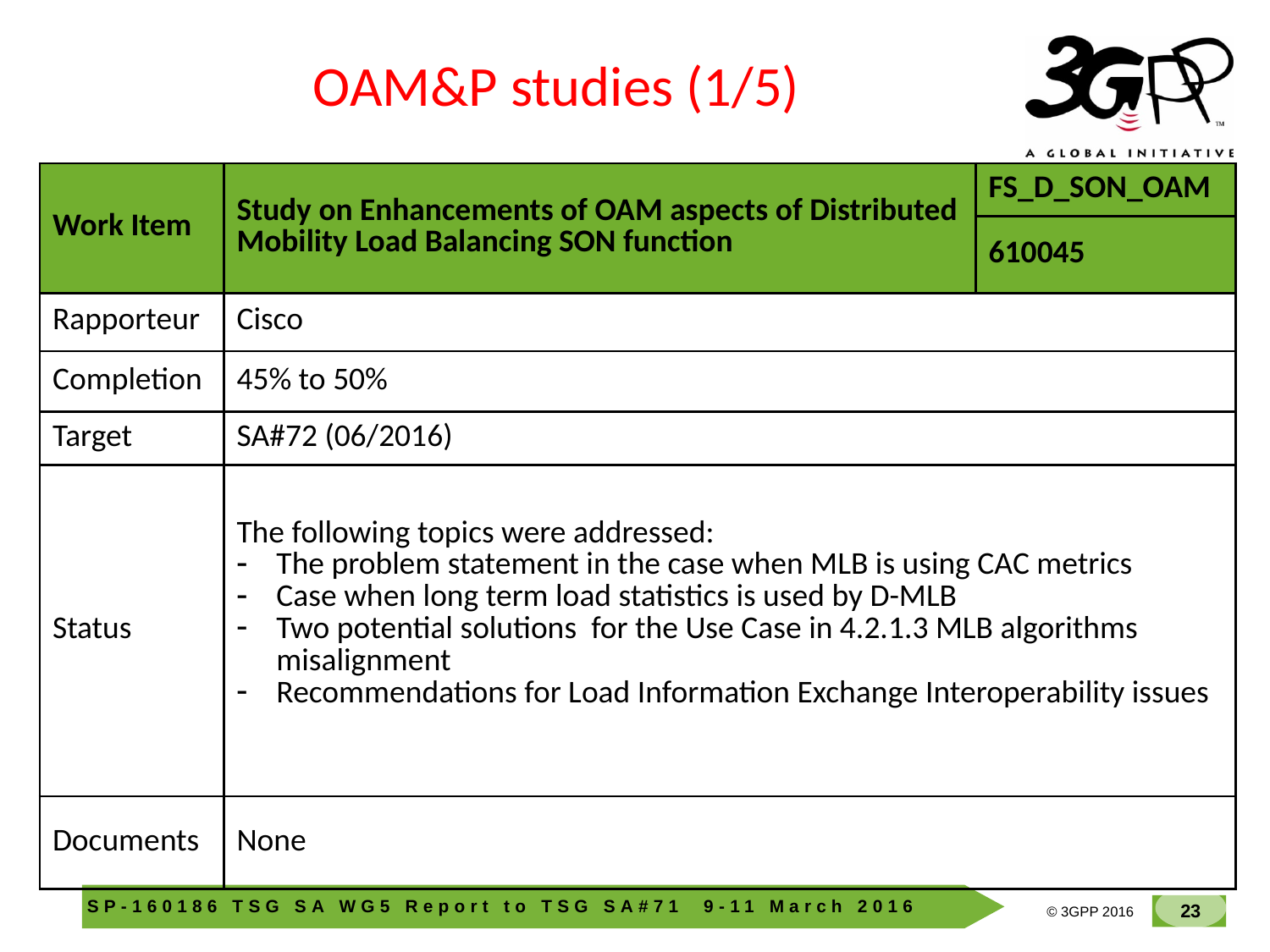

OAM&P studies (1/5)
| Work Item | Study on Enhancements of OAM aspects of Distributed Mobility Load Balancing SON function | FS\_D\_SON\_OAM |
| --- | --- | --- |
|  |  | 610045 |
| Rapporteur | Cisco |  |
| Completion | 45% to 50% |  |
| Target | SA#72 (06/2016) |  |
| Status | The following topics were addressed: The problem statement in the case when MLB is using CAC metrics Case when long term load statistics is used by D-MLB Two potential solutions for the Use Case in 4.2.1.3 MLB algorithms misalignment Recommendations for Load Information Exchange Interoperability issues |  |
| Documents | None |  |